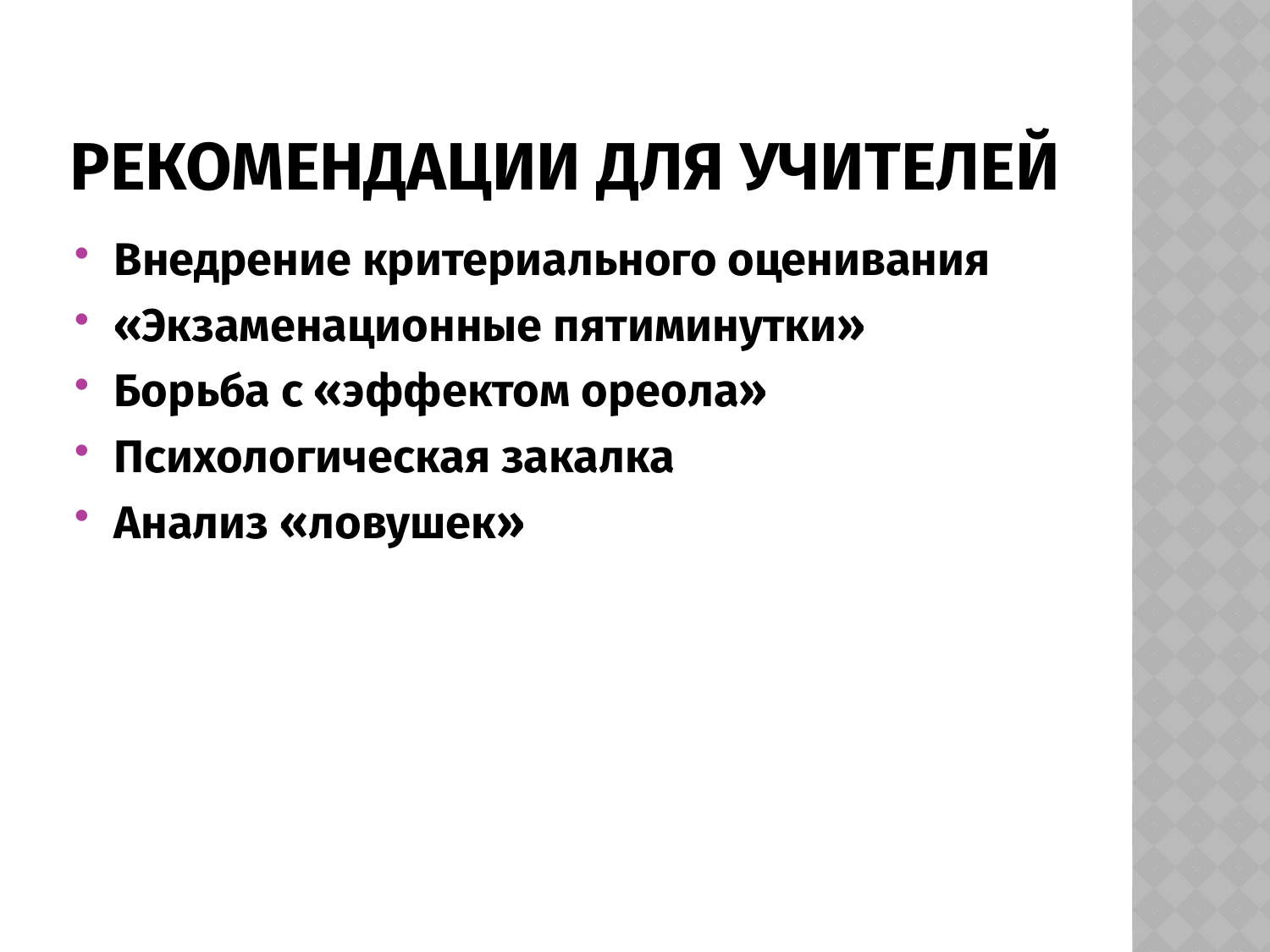

# Рекомендации для учителей
Внедрение критериального оценивания
«Экзаменационные пятиминутки»
Борьба с «эффектом ореола»
Психологическая закалка
Анализ «ловушек»